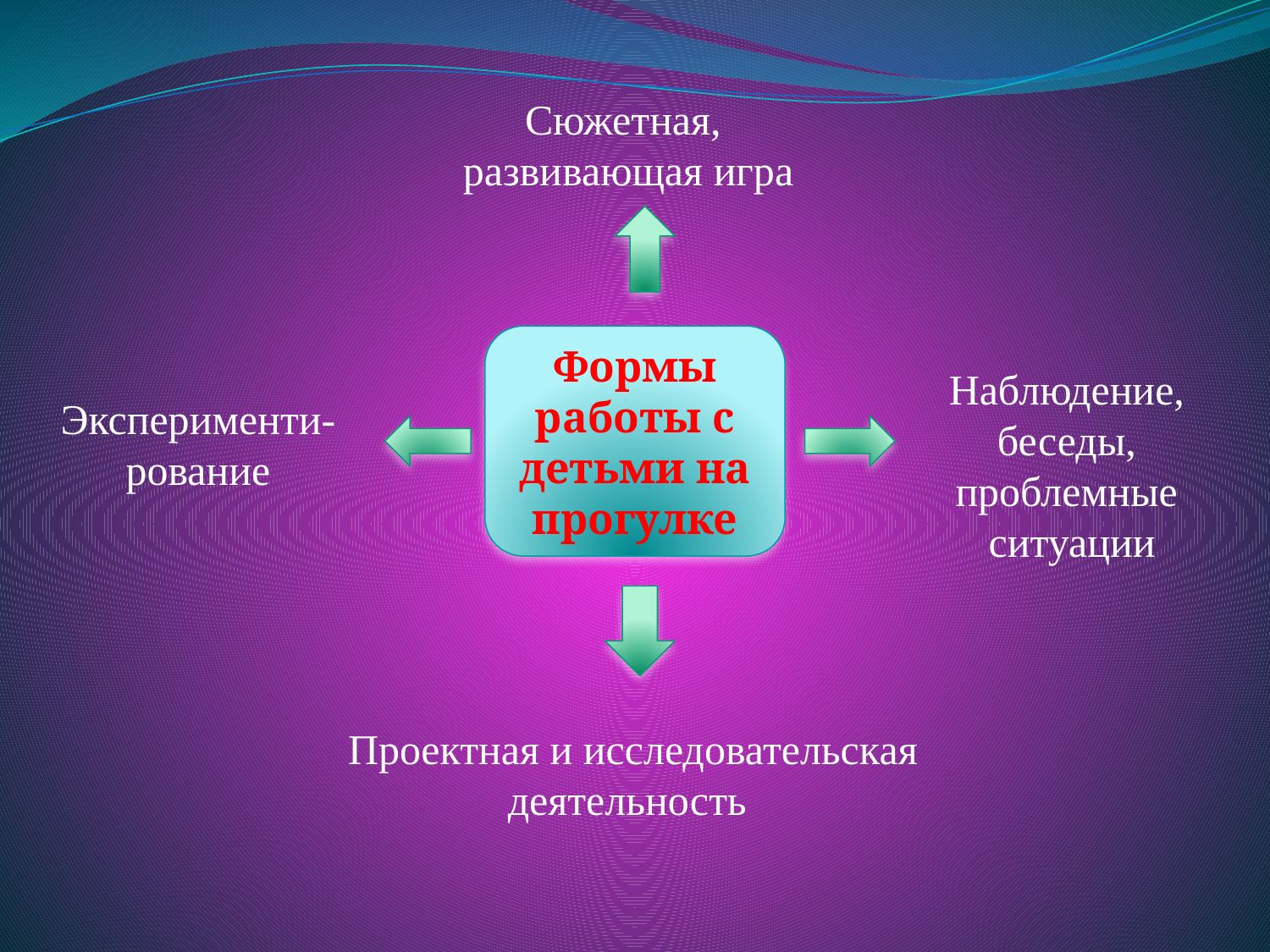

Сюжетная,
развивающая игра

Формы работы с детьми на прогулке
Наблюдение,
беседы,
проблемные
ситуации
Эксперименти-
рование

 Проектная и исследовательская
деятельность